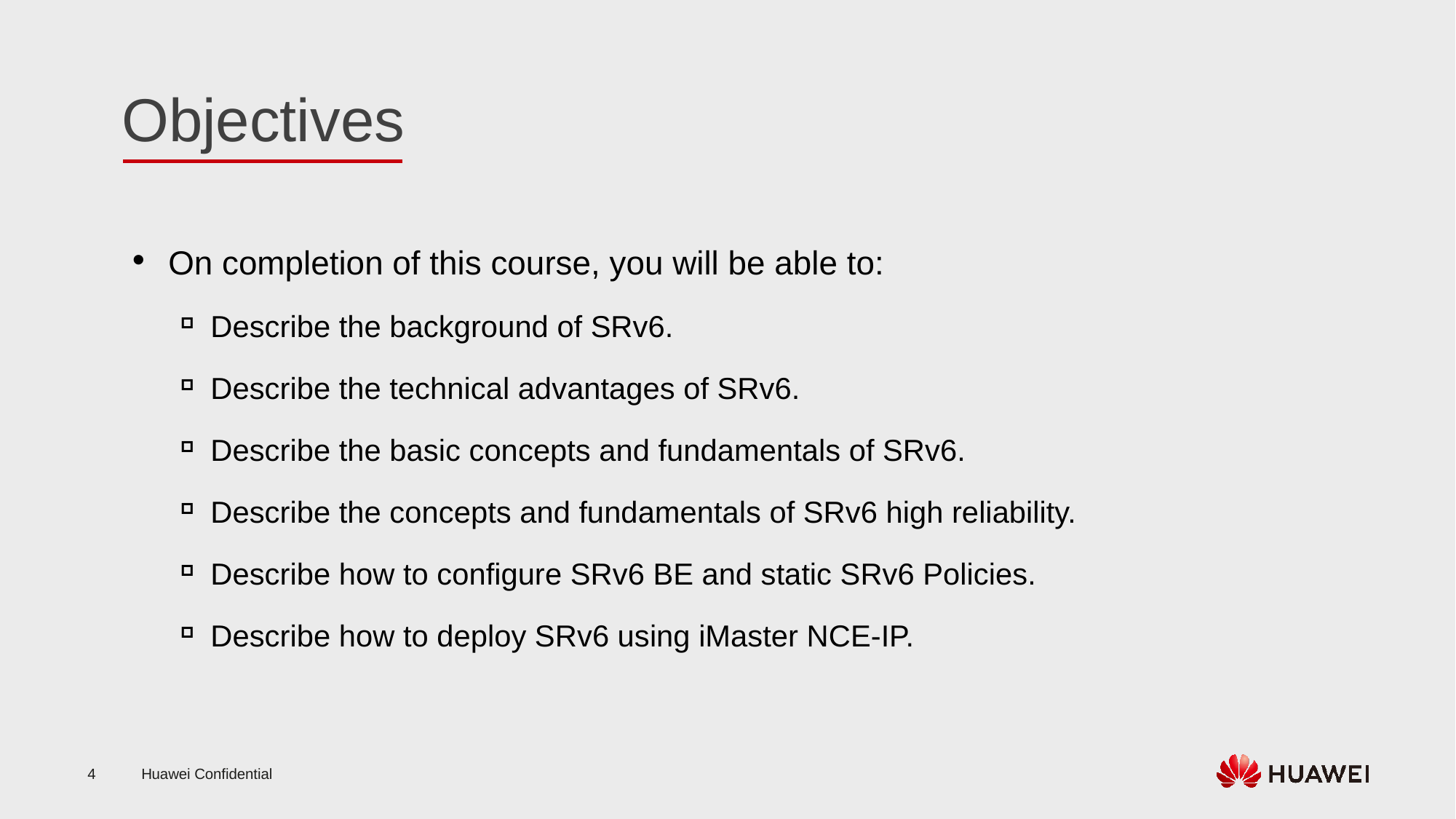

On completion of this course, you will be able to:
Describe the background of SRv6.
Describe the technical advantages of SRv6.
Describe the basic concepts and fundamentals of SRv6.
Describe the concepts and fundamentals of SRv6 high reliability.
Describe how to configure SRv6 BE and static SRv6 Policies.
Describe how to deploy SRv6 using iMaster NCE-IP.